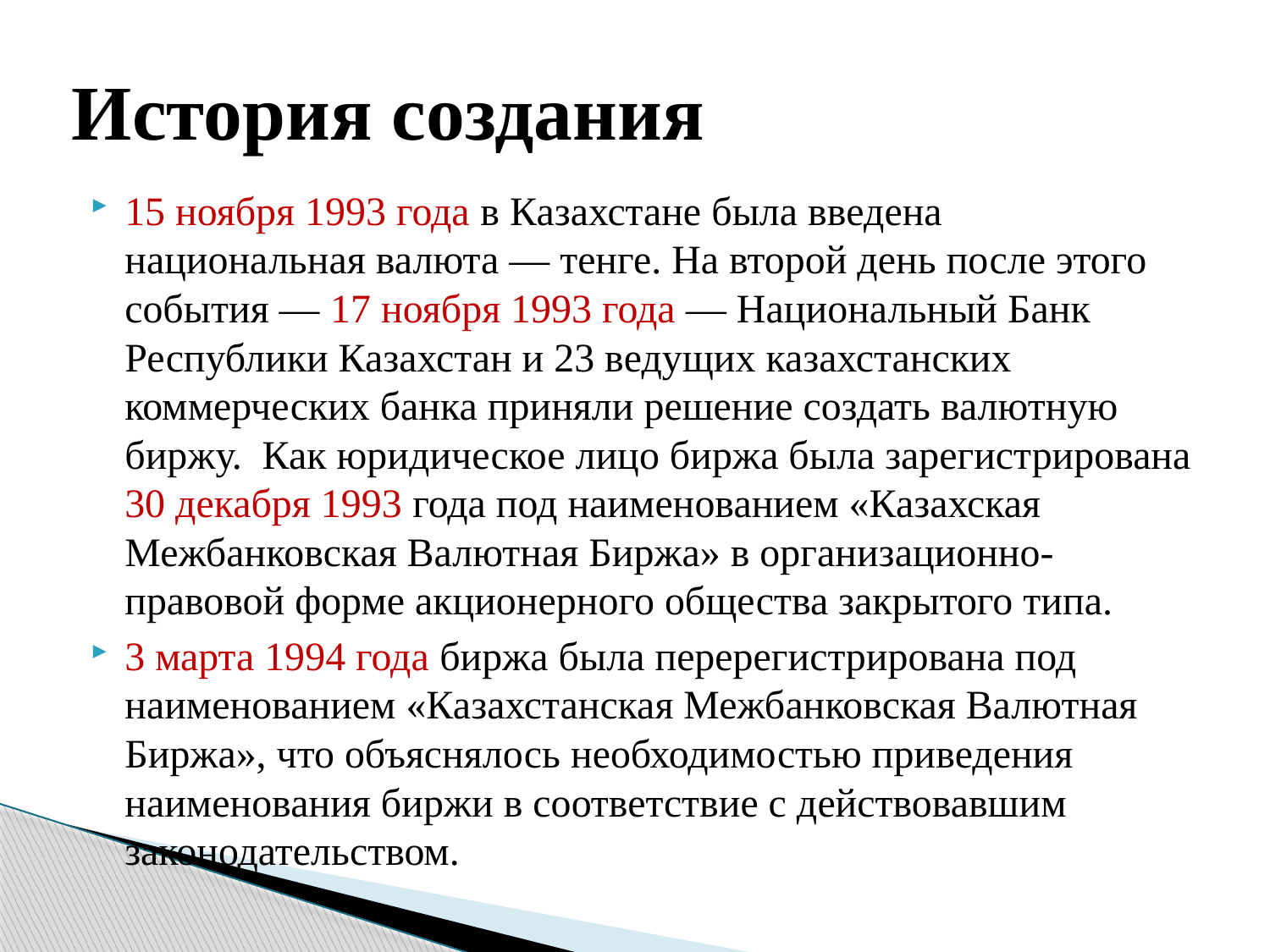

# История создания
15 ноября 1993 года в Казахстане была введена национальная валюта — тенге. На второй день после этого события — 17 ноября 1993 года — Национальный Банк Республики Казахстан и 23 ведущих казахстанских коммерческих банка приняли решение создать валютную биржу.  Как юридическое лицо биржа была зарегистрирована 30 декабря 1993 года под наименованием «Казахская Межбанковская Валютная Биржа» в организационно-правовой форме акционерного общества закрытого типа.
3 марта 1994 года биржа была перерегистрирована под наименованием «Казахстанская Межбанковская Валютная Биржа», что объяснялось необходимостью приведения наименования биржи в соответствие с действовавшим законодательством.